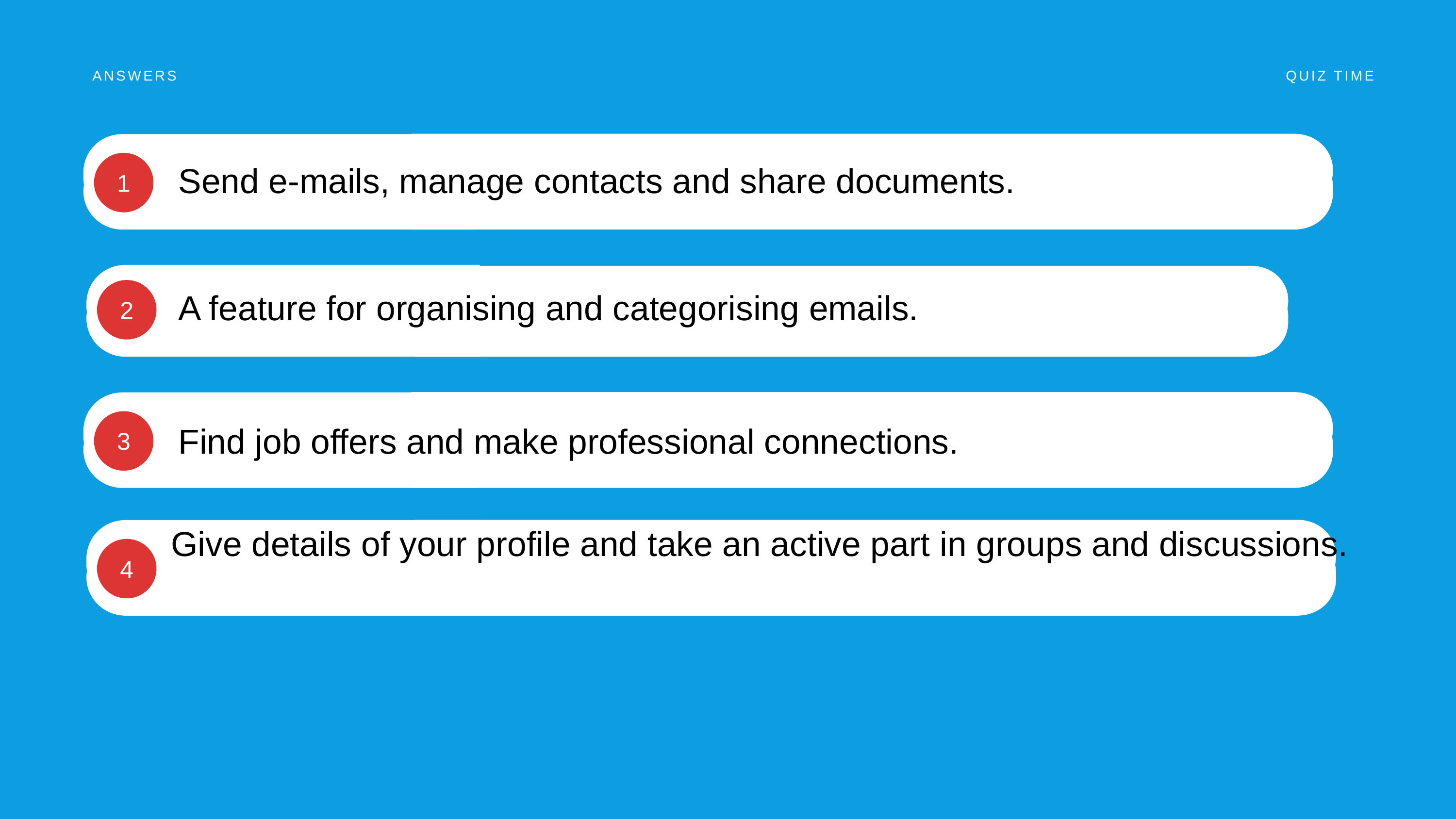

ANSWERS
QUIZ TIME

Send e-mails, manage contacts and share documents.
1

A feature for organising and categorising emails.
2

Find job offers and make professional connections.
3
Give details of your profile and take an active part in groups and discussions.

4